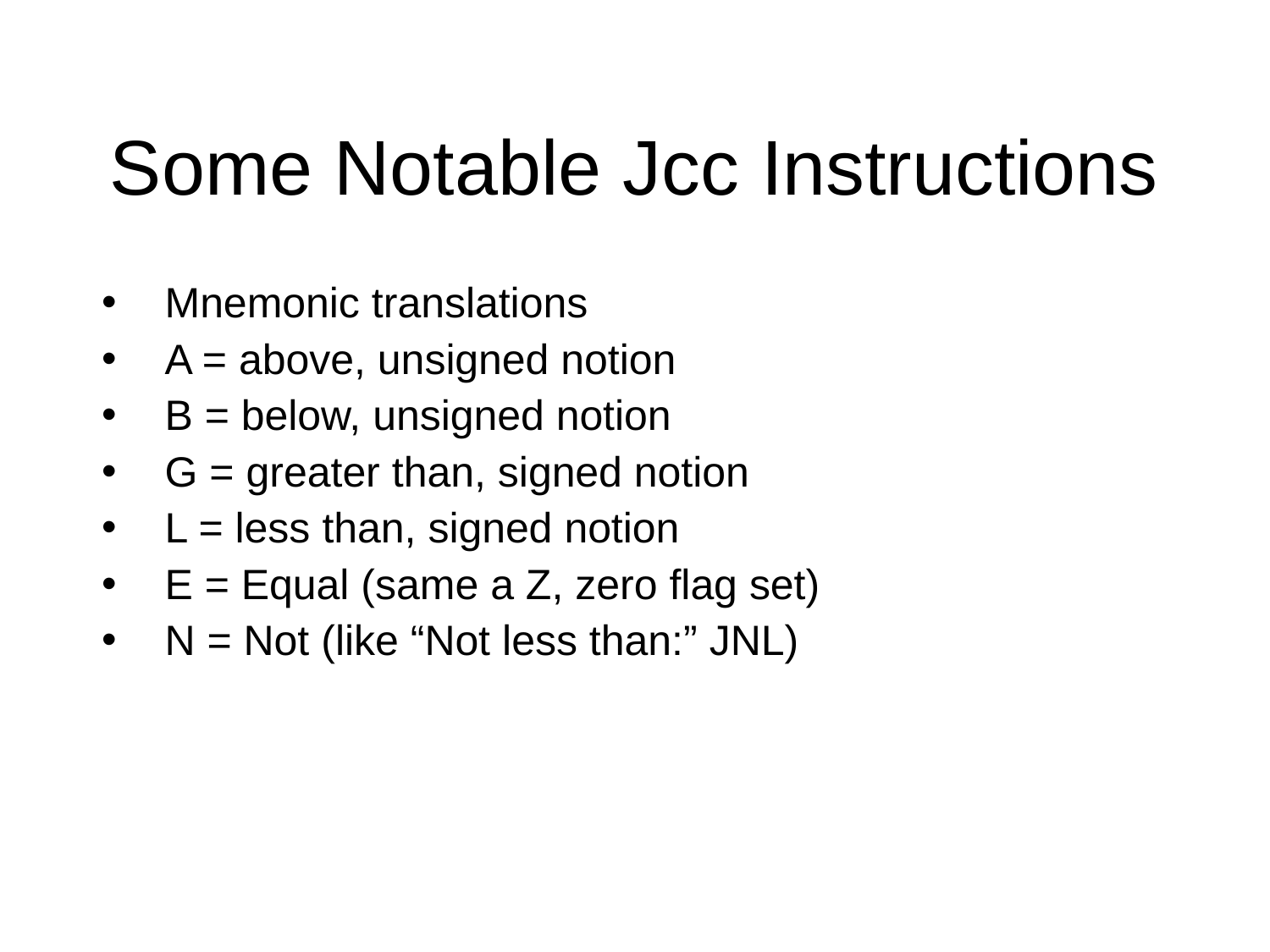

Some Notable Jcc Instructions
Mnemonic translations
A = above, unsigned notion
B = below, unsigned notion
G = greater than, signed notion
L = less than, signed notion
E = Equal (same a Z, zero flag set)
N = Not (like “Not less than:” JNL)